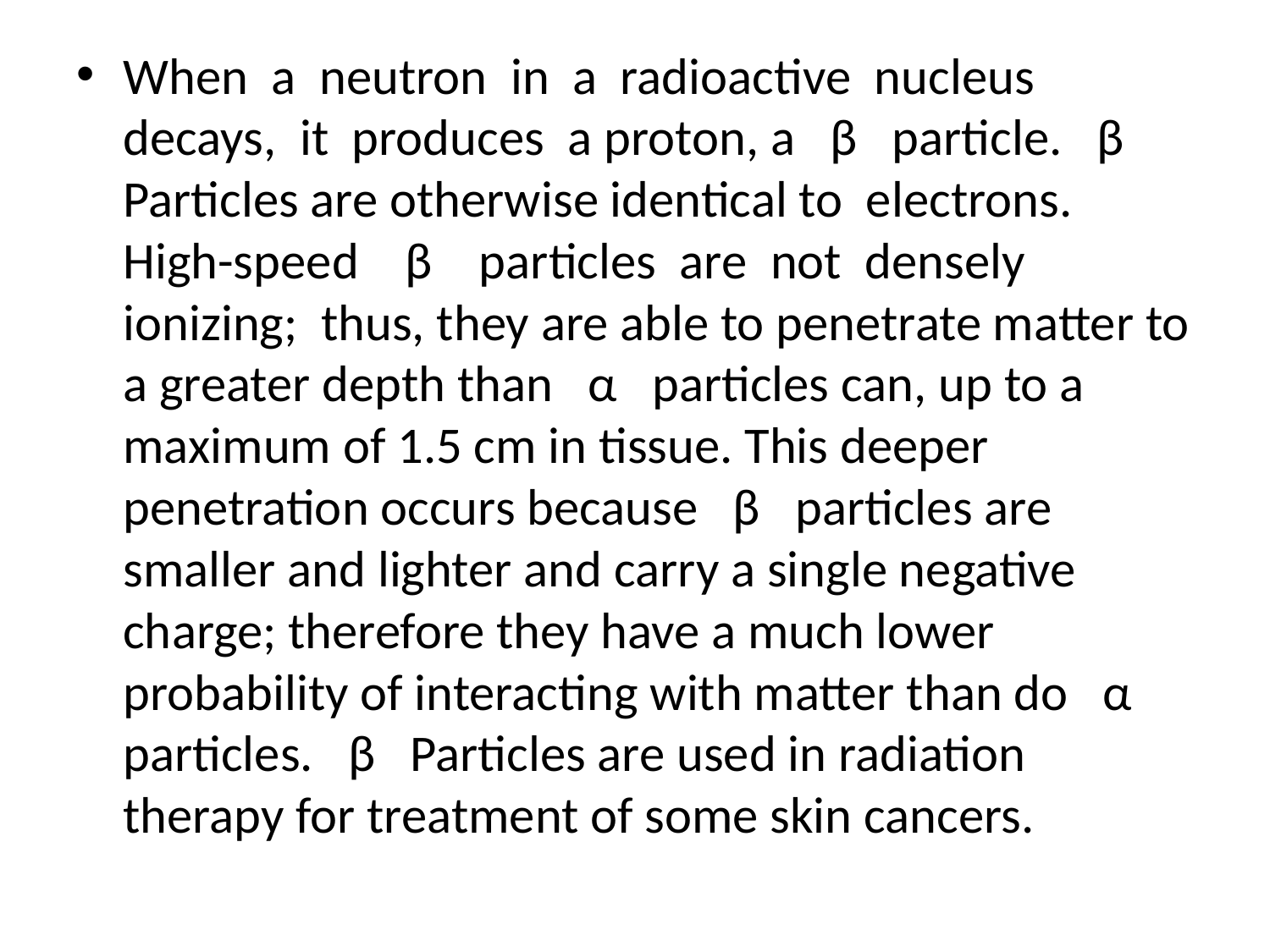

When  a  neutron  in  a  radioactive  nucleus  decays,  it  produces  a proton, a   β   particle.   β   Particles are otherwise identical to  electrons.  High-speed    β    particles  are  not  densely  ionizing;  thus, they are able to penetrate matter to a greater depth than   α   particles can, up to a maximum of 1.5 cm in tissue. This deeper penetration occurs because   β   particles are smaller and lighter and carry a single negative charge; therefore they have a much lower probability of interacting with matter than do   α   particles.   β   Particles are used in radiation therapy for treatment of some skin cancers.
#